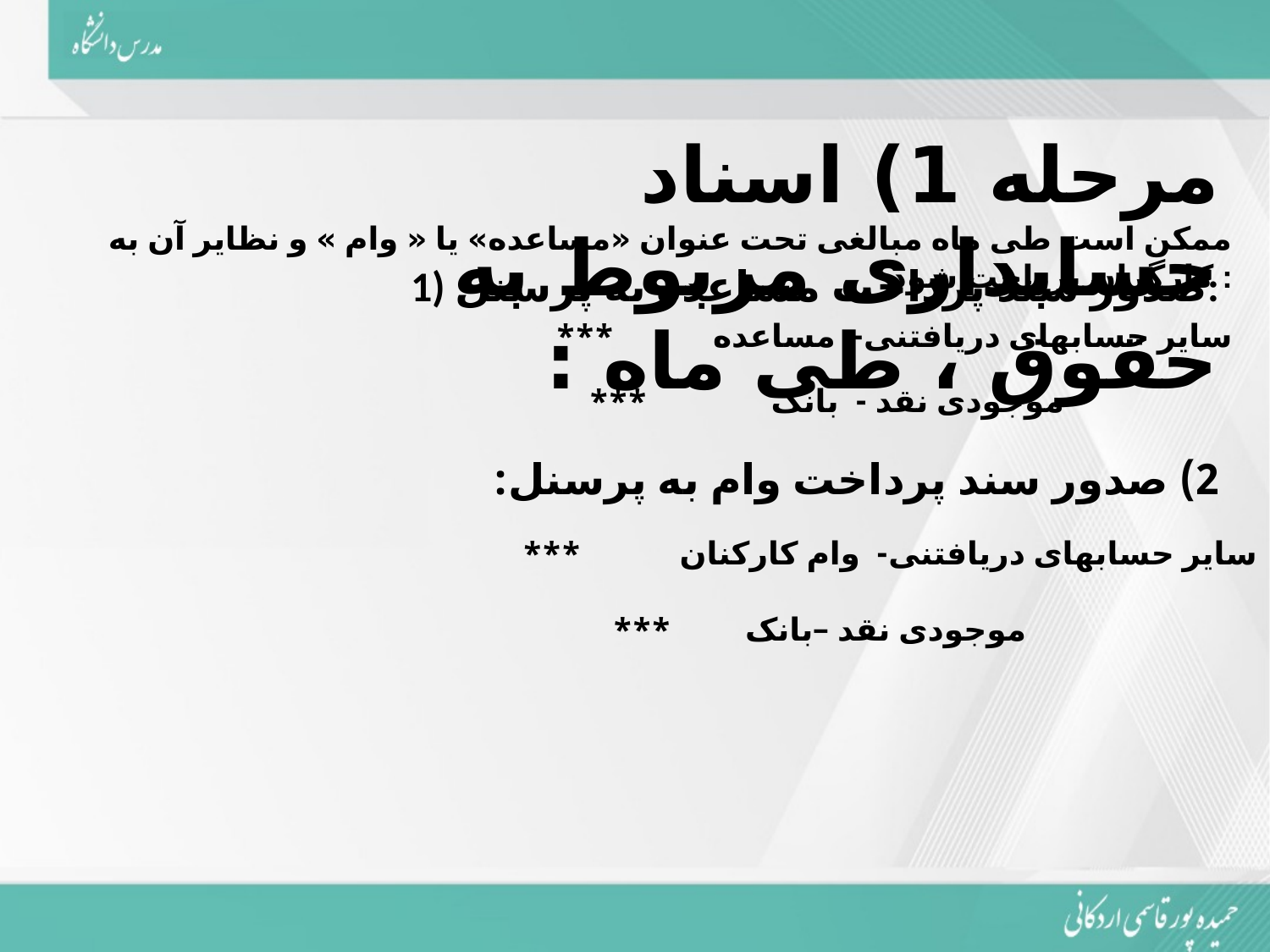

مرحله 1) اسناد حسابداری مربوط به حقوق ، طی ماه :

ممکن است طی ماه مبالغی تحت عنوان «مساعده» یا « وام » و نظایر آن به کارگران پرداخت شود :
1) صدور سند پرداخت مساعده به پرسنل:

سایر حسابهای دریافتنی-  مساعده            ***
 موجودی نقد -  بانک               ***
2) صدور سند پرداخت وام به پرسنل:

سایر حسابهای دریافتنی-  وام کارکنان            ***

                            موجودی نقد –بانک         ***